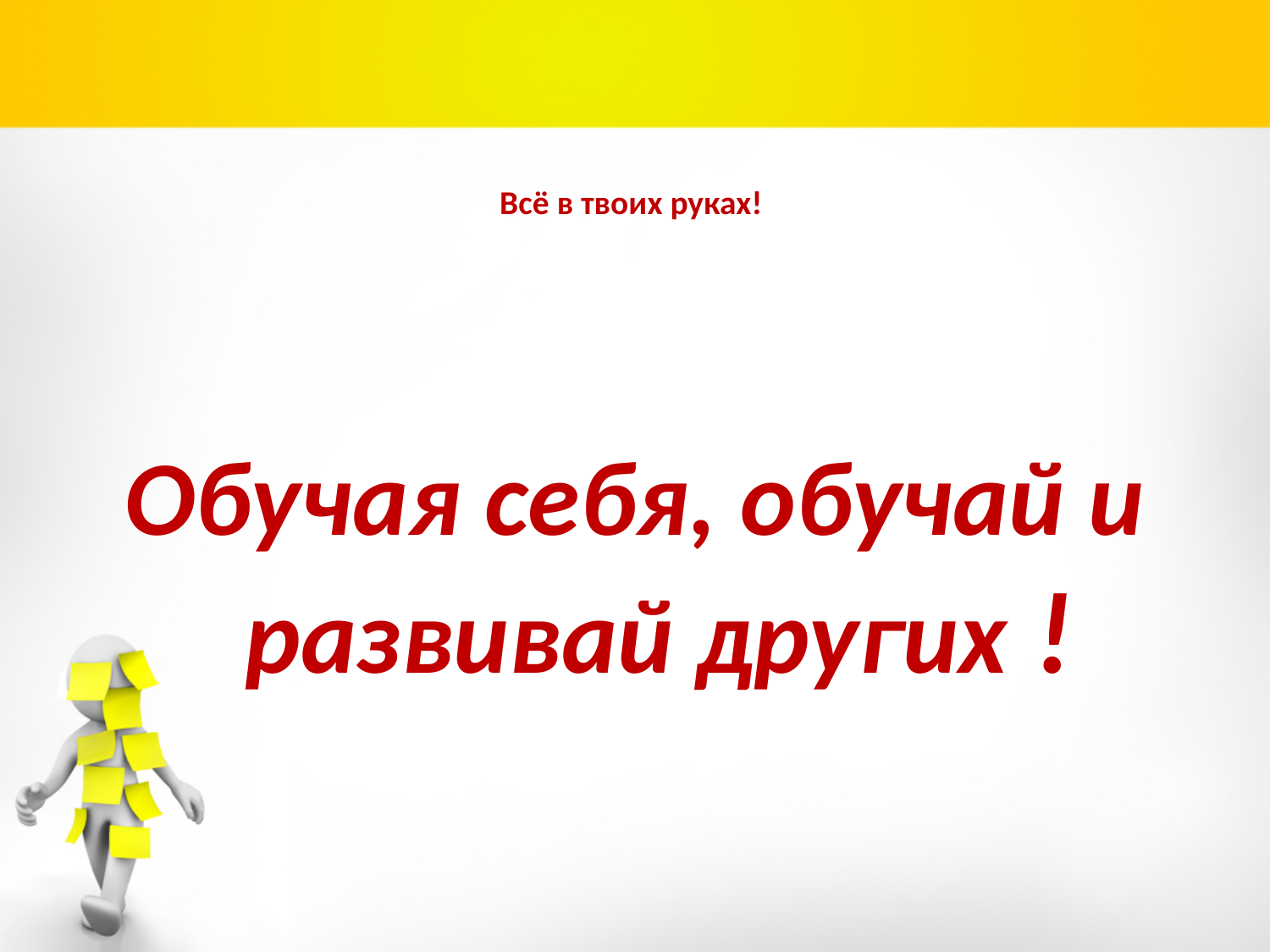

# Всё в твоих руках!
Обучая себя, обучай и развивай других !